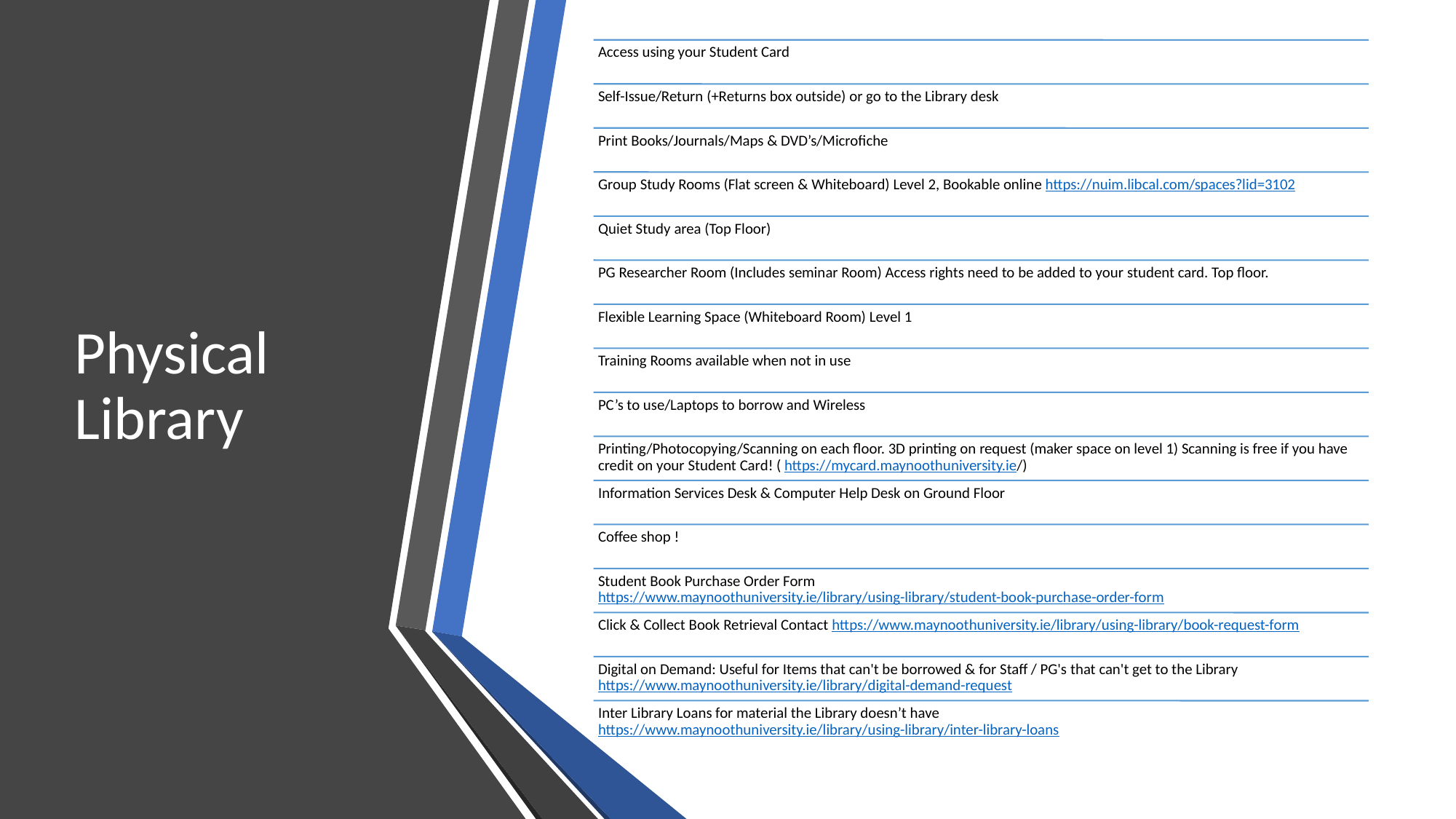

Access using your Student Card
Self-Issue/Return (+Returns box outside) or go to the Library desk
Print Books/Journals/Maps & DVD’s/Microfiche
Group Study Rooms (Flat screen & Whiteboard) Level 2, Bookable online https://nuim.libcal.com/spaces?lid=3102
Quiet Study area (Top Floor)
PG Researcher Room (Includes seminar Room) Access rights need to be added to your student card. Top floor.
Flexible Learning Space (Whiteboard Room) Level 1
Training Rooms available when not in use
PC’s to use/Laptops to borrow and Wireless
Printing/Photocopying/Scanning on each floor. 3D printing on request (maker space on level 1) Scanning is free if you have credit on your Student Card! ( https://mycard.maynoothuniversity.ie/)
Information Services Desk & Computer Help Desk on Ground Floor
Coffee shop !
Student Book Purchase Order Form https://www.maynoothuniversity.ie/library/using-library/student-book-purchase-order-form
Click & Collect Book Retrieval Contact https://www.maynoothuniversity.ie/library/using-library/book-request-form
Digital on Demand: Useful for Items that can't be borrowed & for Staff / PG's that can't get to the Library https://www.maynoothuniversity.ie/library/digital-demand-request
Inter Library Loans for material the Library doesn’t have https://www.maynoothuniversity.ie/library/using-library/inter-library-loans
# Physical Library